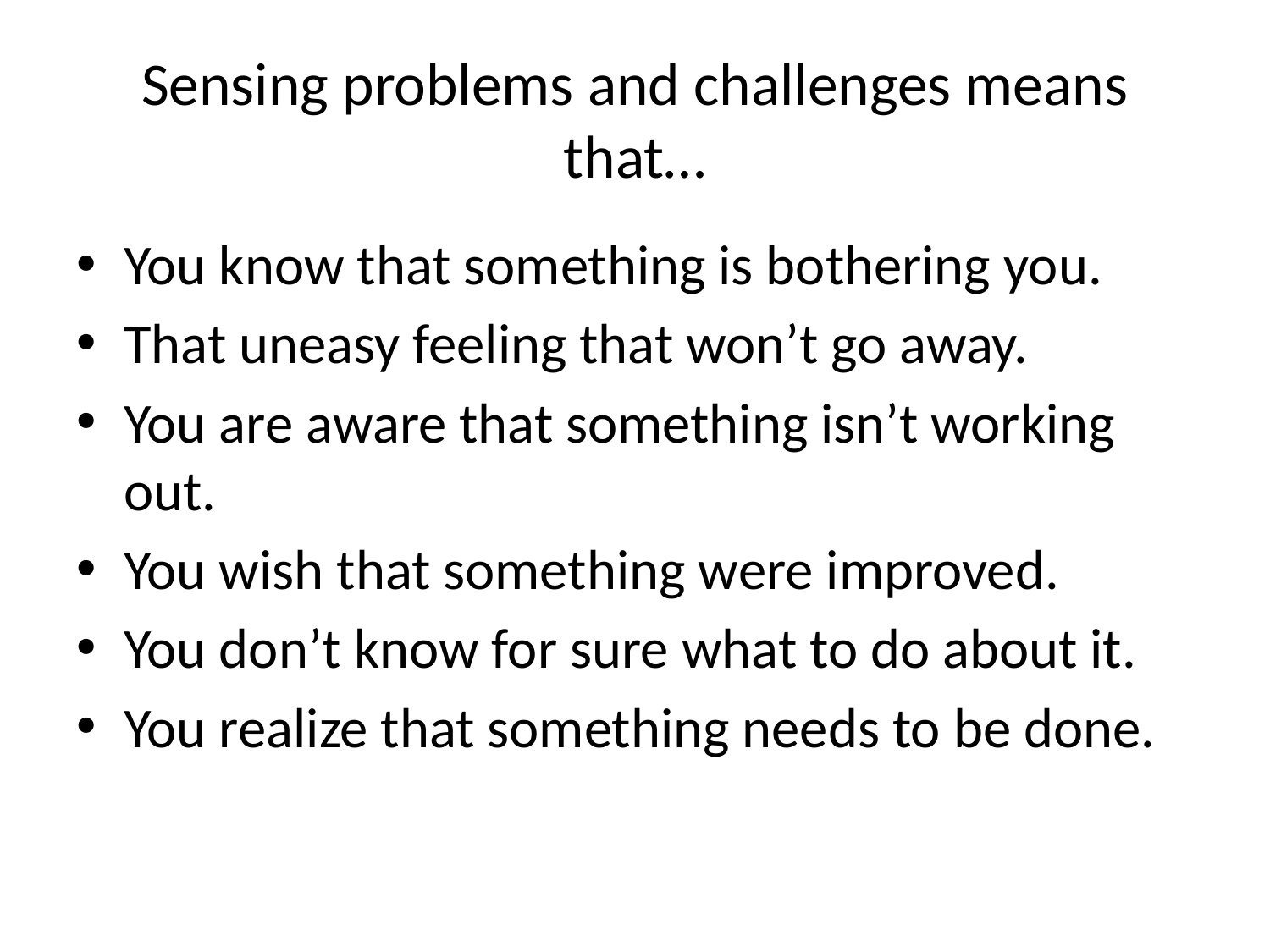

# Sensing problems and challenges means that…
You know that something is bothering you.
That uneasy feeling that won’t go away.
You are aware that something isn’t working out.
You wish that something were improved.
You don’t know for sure what to do about it.
You realize that something needs to be done.